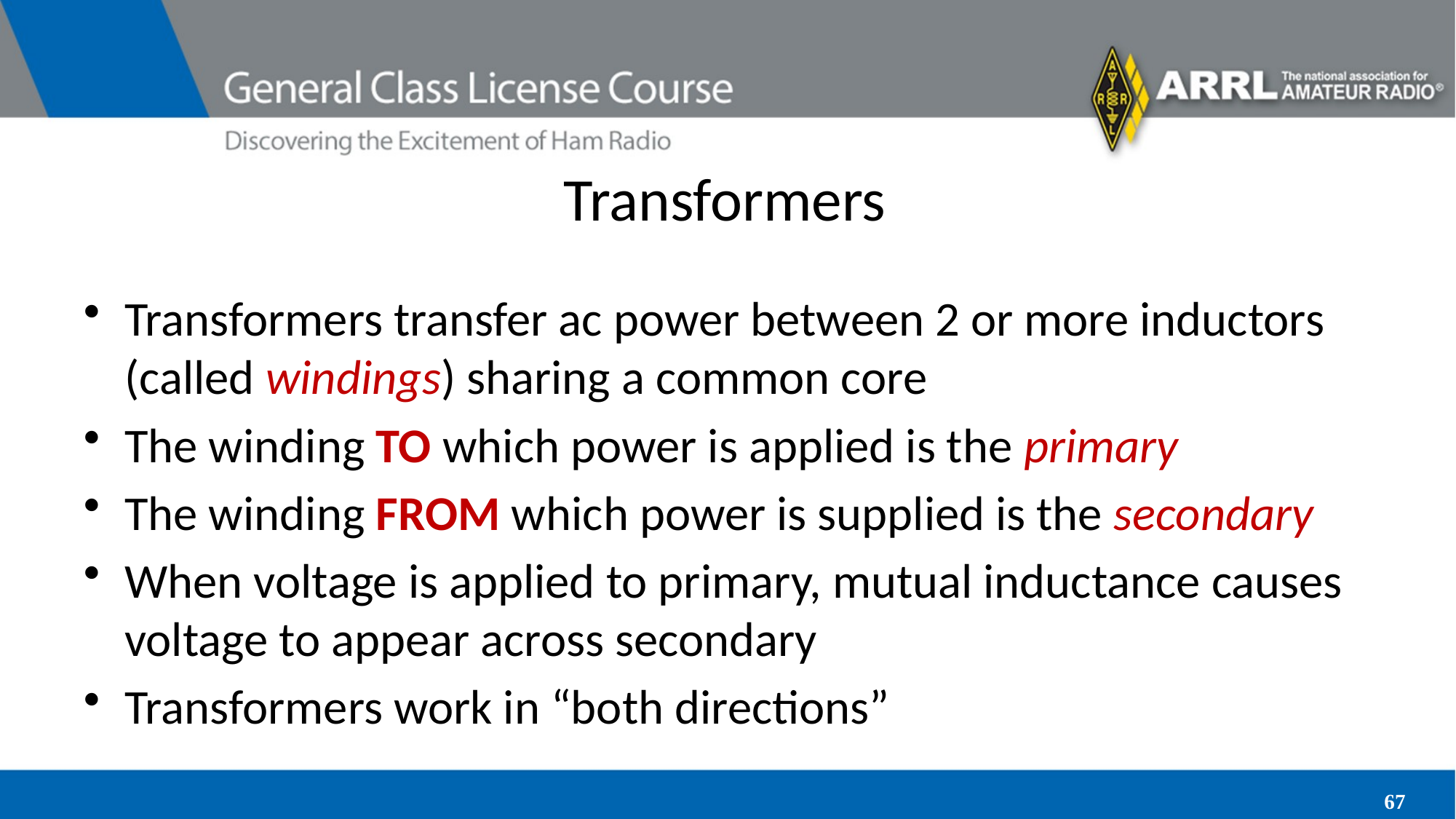

# Transformers
Transformers transfer ac power between 2 or more inductors (called windings) sharing a common core
The winding TO which power is applied is the primary
The winding FROM which power is supplied is the secondary
When voltage is applied to primary, mutual inductance causes voltage to appear across secondary
Transformers work in “both directions”